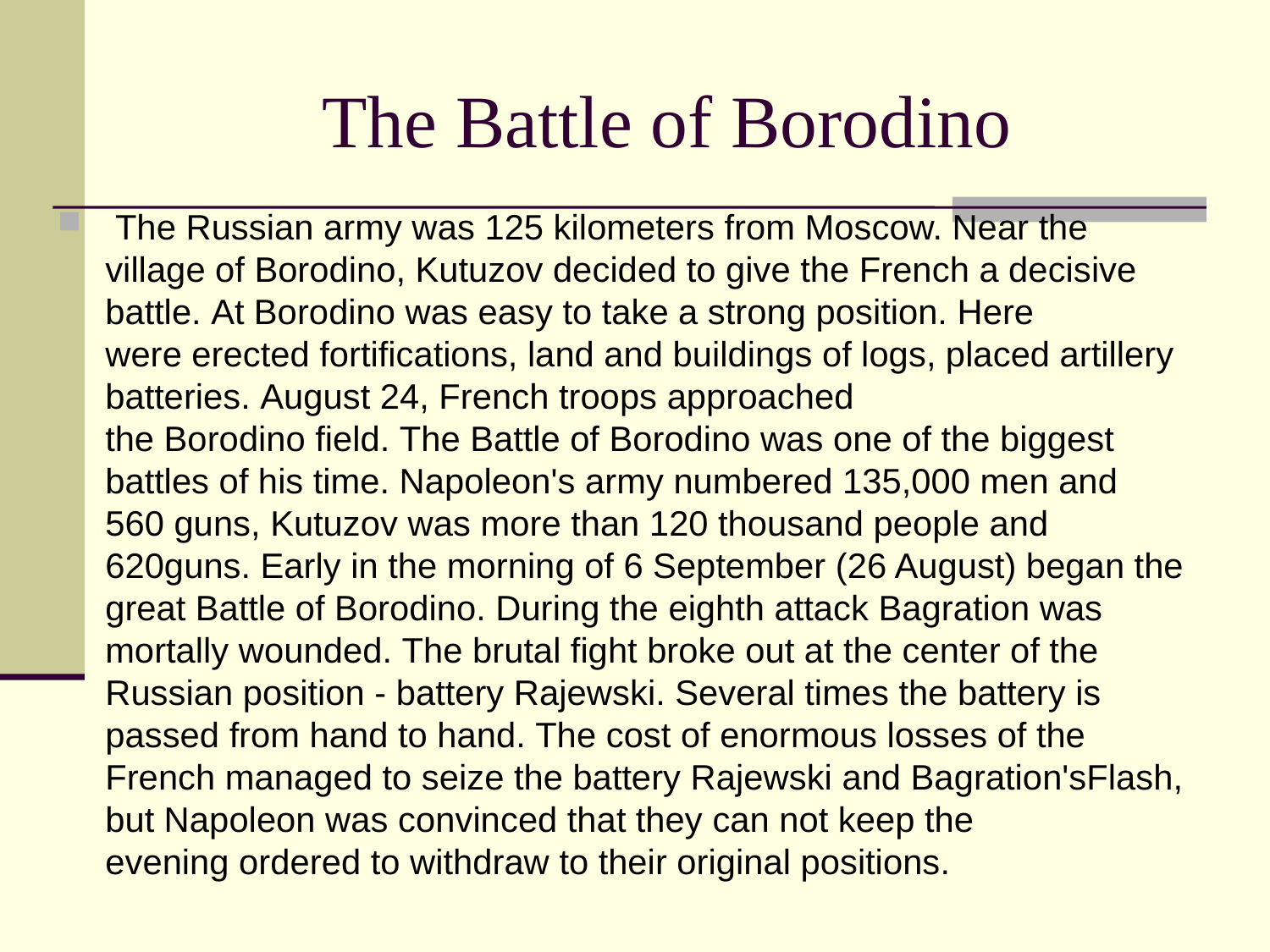

# The Battle of Borodino
 The Russian army was 125 kilometers from Moscow. Near the village of Borodino, Kutuzov decided to give the French a decisive battle. At Borodino was easy to take a strong position. Here were erected fortifications, land and buildings of logs, placed artillery batteries. August 24, French troops approached the Borodino field. The Battle of Borodino was one of the biggest battles of his time. Napoleon's army numbered 135,000 men and 560 guns, Kutuzov was more than 120 thousand people and 620guns. Early in the morning of 6 September (26 August) began the great Battle of Borodino. During the eighth attack Bagration was mortally wounded. The brutal fight broke out at the center of the Russian position - battery Rajewski. Several times the battery is passed from hand to hand. The cost of enormous losses of the French managed to seize the battery Rajewski and Bagration'sFlash, but Napoleon was convinced that they can not keep the evening ordered to withdraw to their original positions.